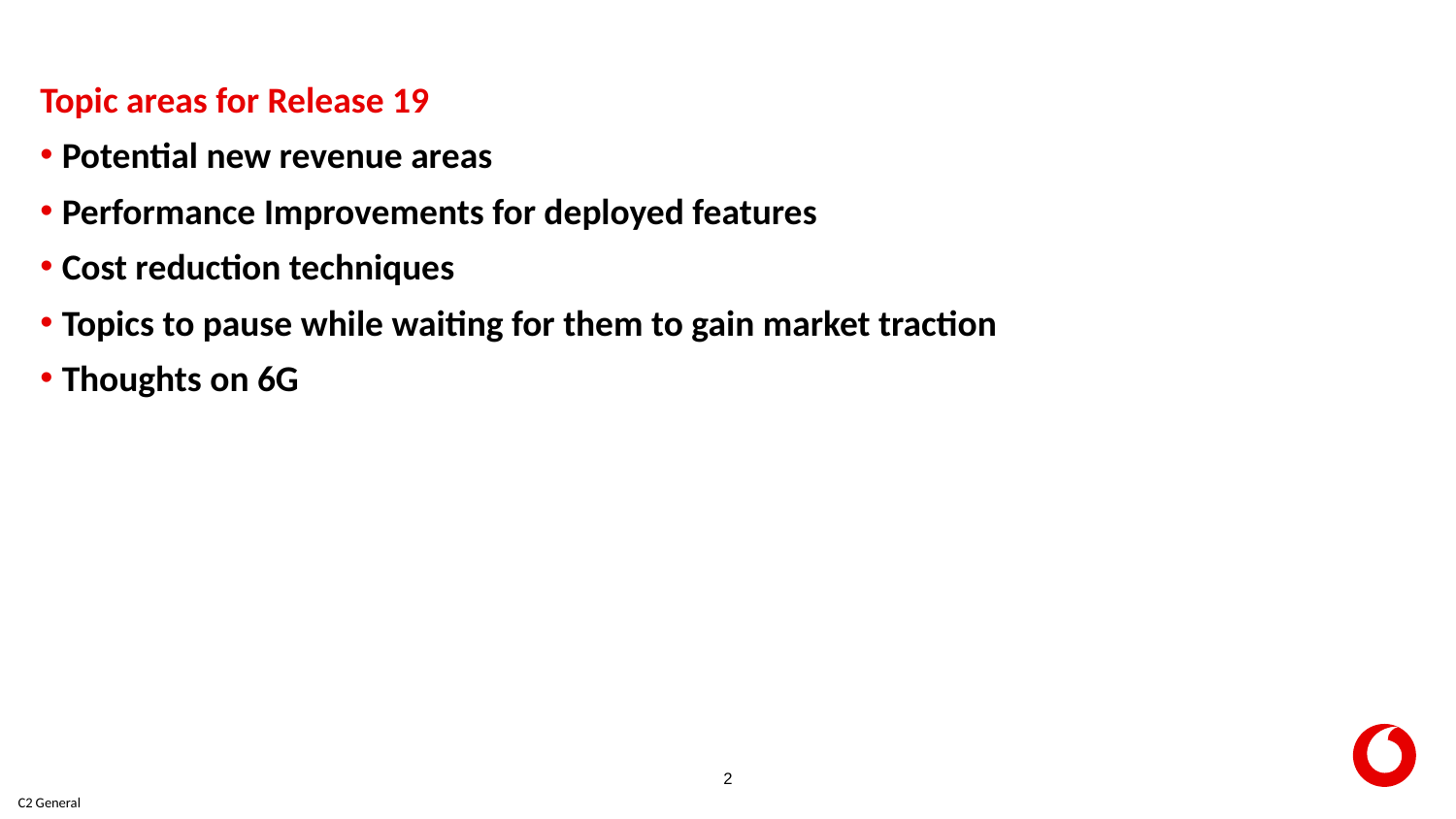

Topic areas for Release 19
Potential new revenue areas
Performance Improvements for deployed features
Cost reduction techniques
Topics to pause while waiting for them to gain market traction
Thoughts on 6G

2